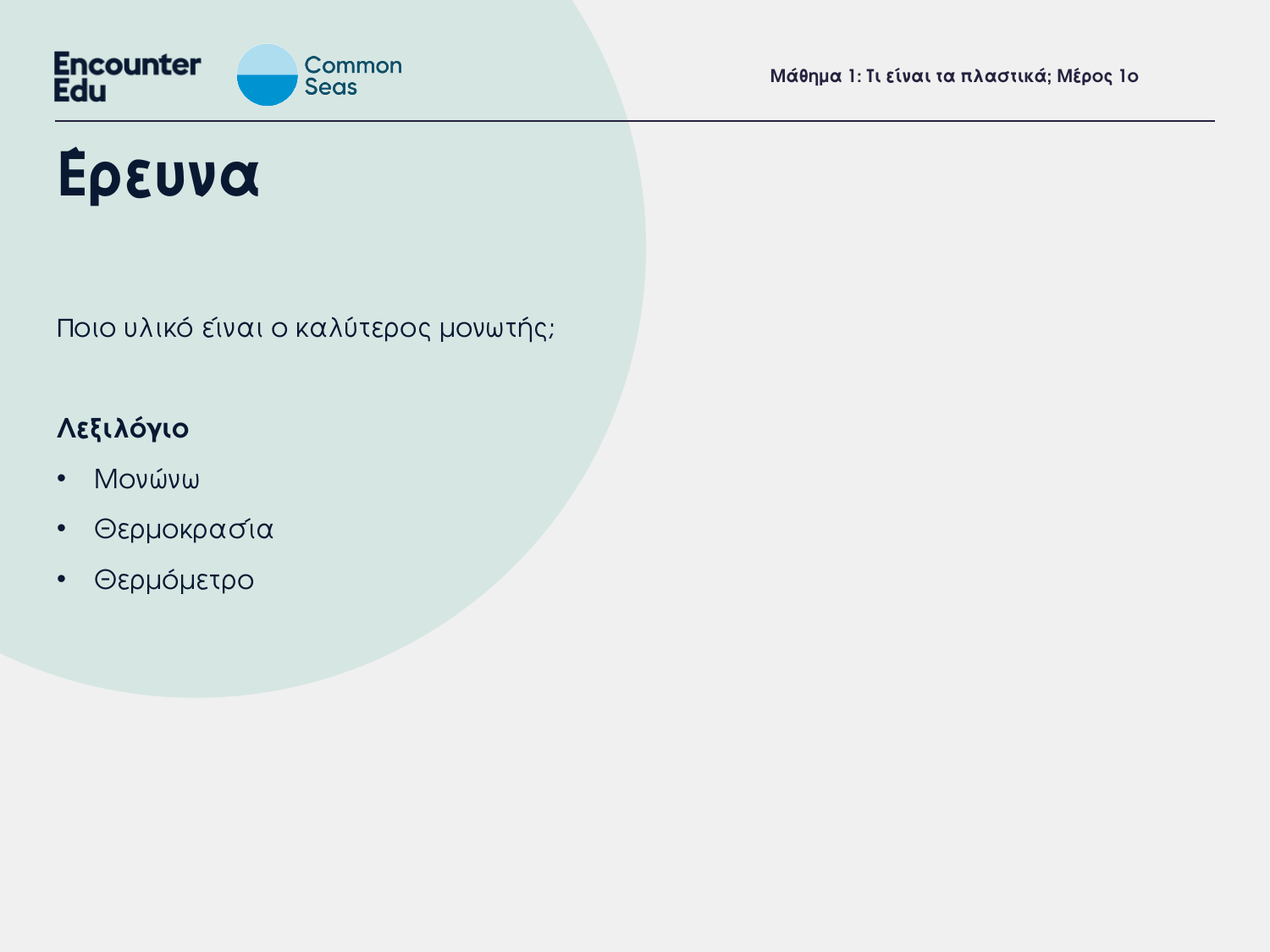

# Μάθημα 1: Τι είναι τα πλαστικά; Μέρος 1ο
Έρευνα
Ποιο υλικό είναι ο καλύτερος μονωτής;

Λεξιλόγιο
Μονώνω
Θερμοκρασία
Θερμόμετρο